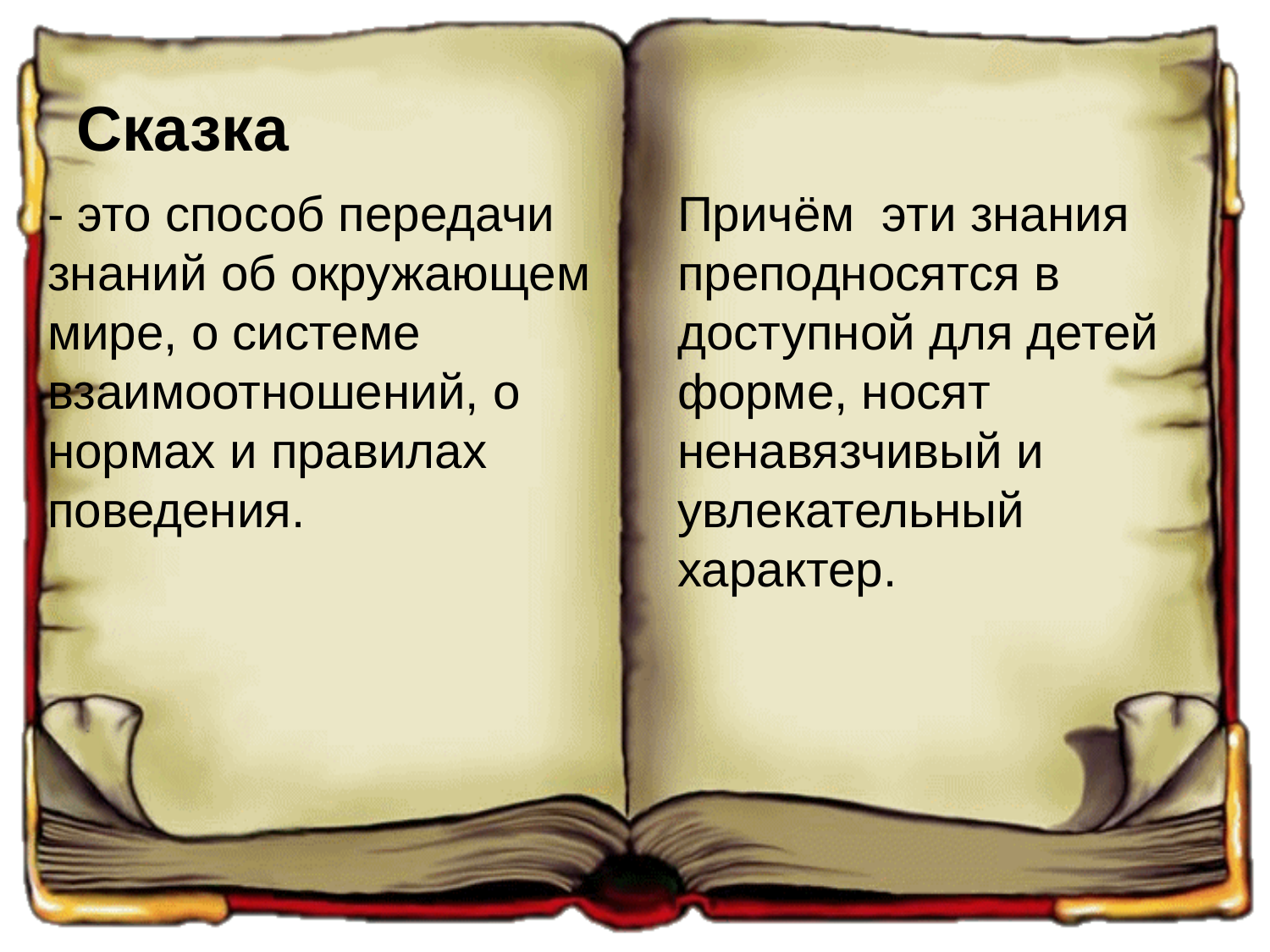

# Сказка
- это способ передачи знаний об окружающем мире, о системе взаимоотношений, о нормах и правилах поведения.
Причём  эти знания преподносятся в доступной для детей форме, носят ненавязчивый и увлекательный характер.